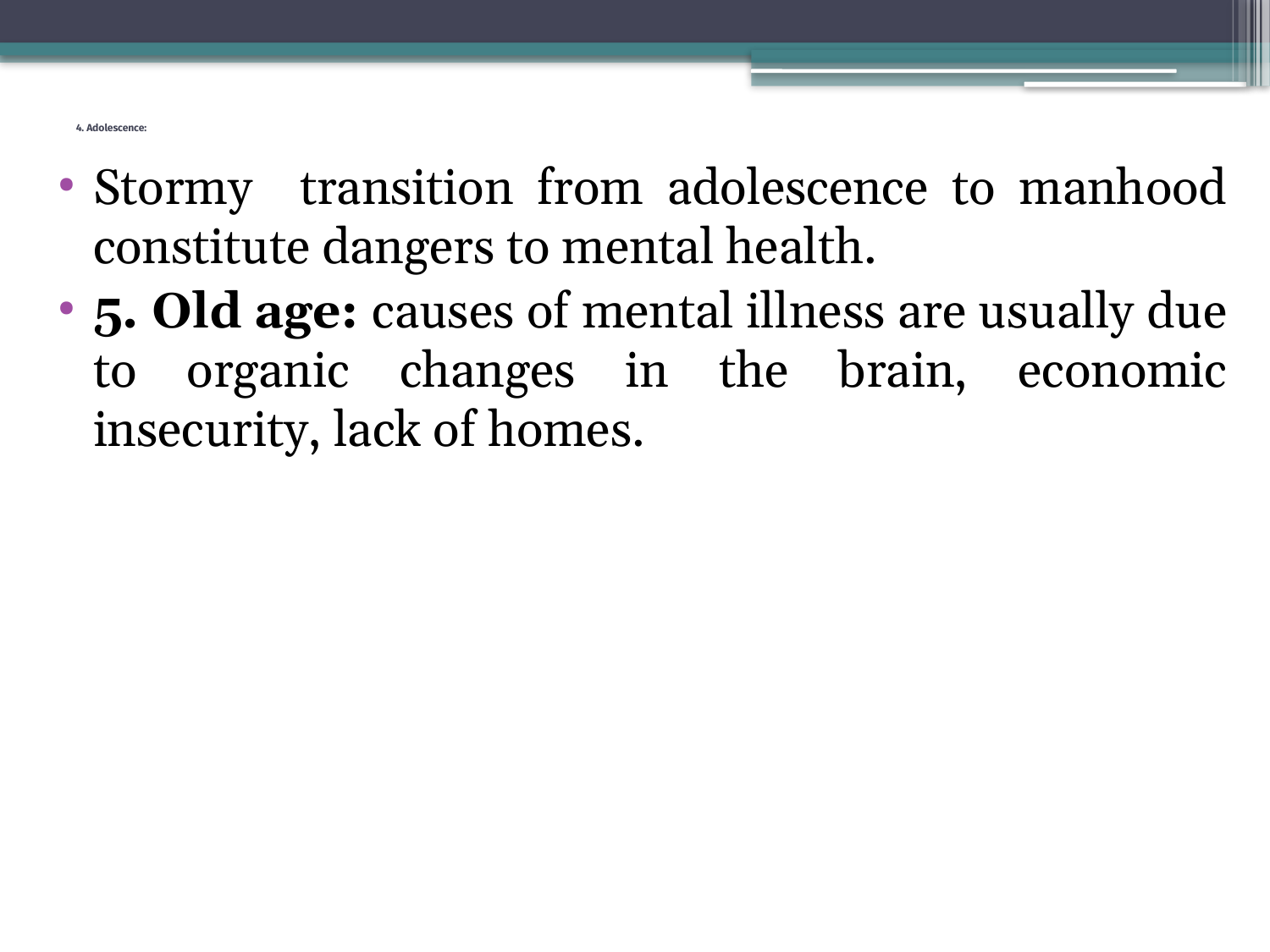

# 4. Adolescence:
Stormy  transition from adolescence to manhood constitute dangers to mental health.
5. Old age: causes of mental illness are usually due to organic changes in the brain, economic insecurity, lack of homes.